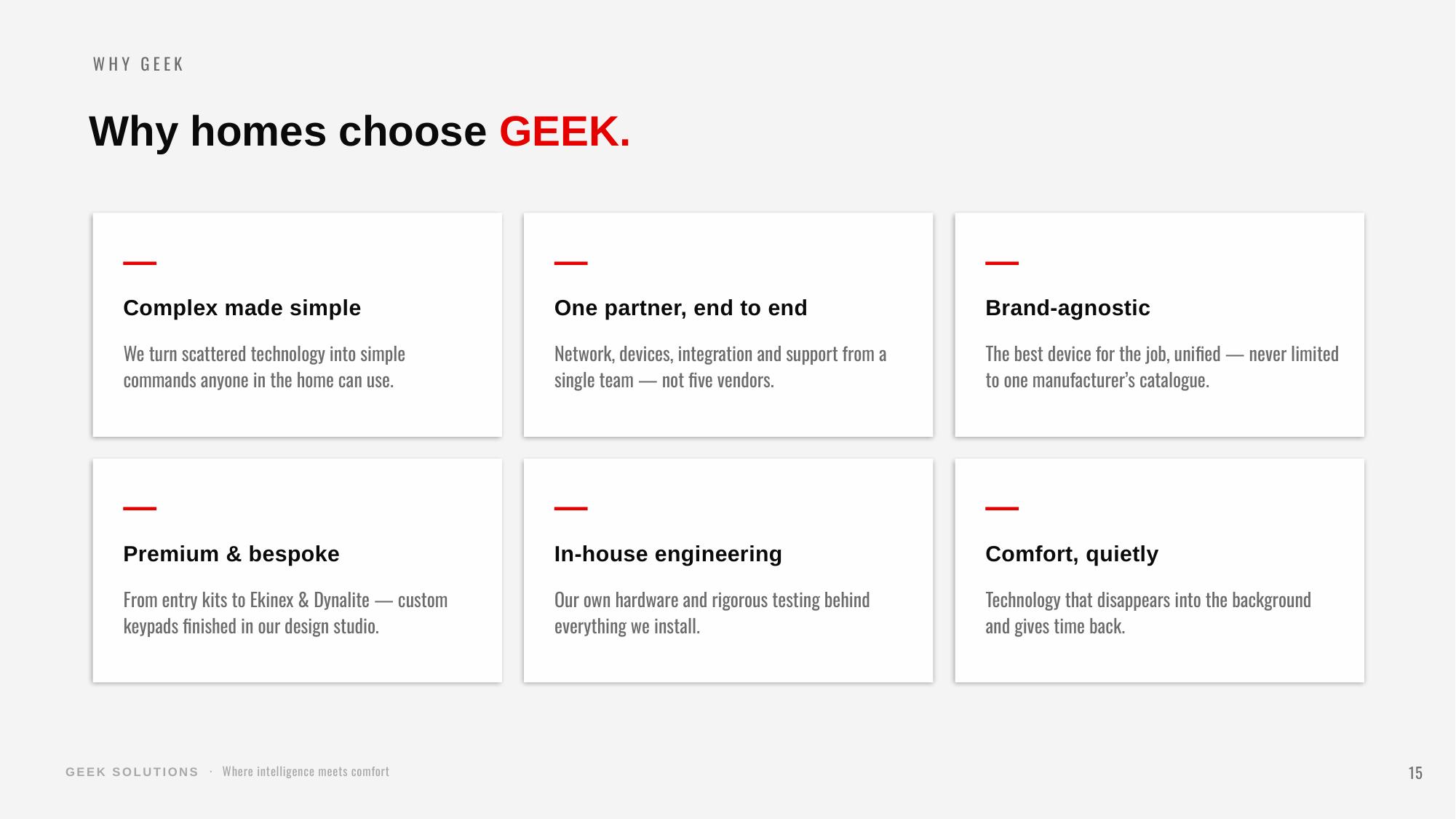

WHY GEEK
Why homes choose GEEK.

—
—
—
Complex made simple
One partner, end to end
Brand-agnostic
We turn scattered technology into simple commands anyone in the home can use.
Network, devices, integration and support from a single team — not five vendors.
The best device for the job, unified — never limited to one manufacturer’s catalogue.

—
—
—
Premium & bespoke
In-house engineering
Comfort, quietly
From entry kits to Ekinex & Dynalite — custom keypads finished in our design studio.
Our own hardware and rigorous testing behind everything we install.
Technology that disappears into the background and gives time back.
GEEK SOLUTIONS   ·   Where intelligence meets comfort
15